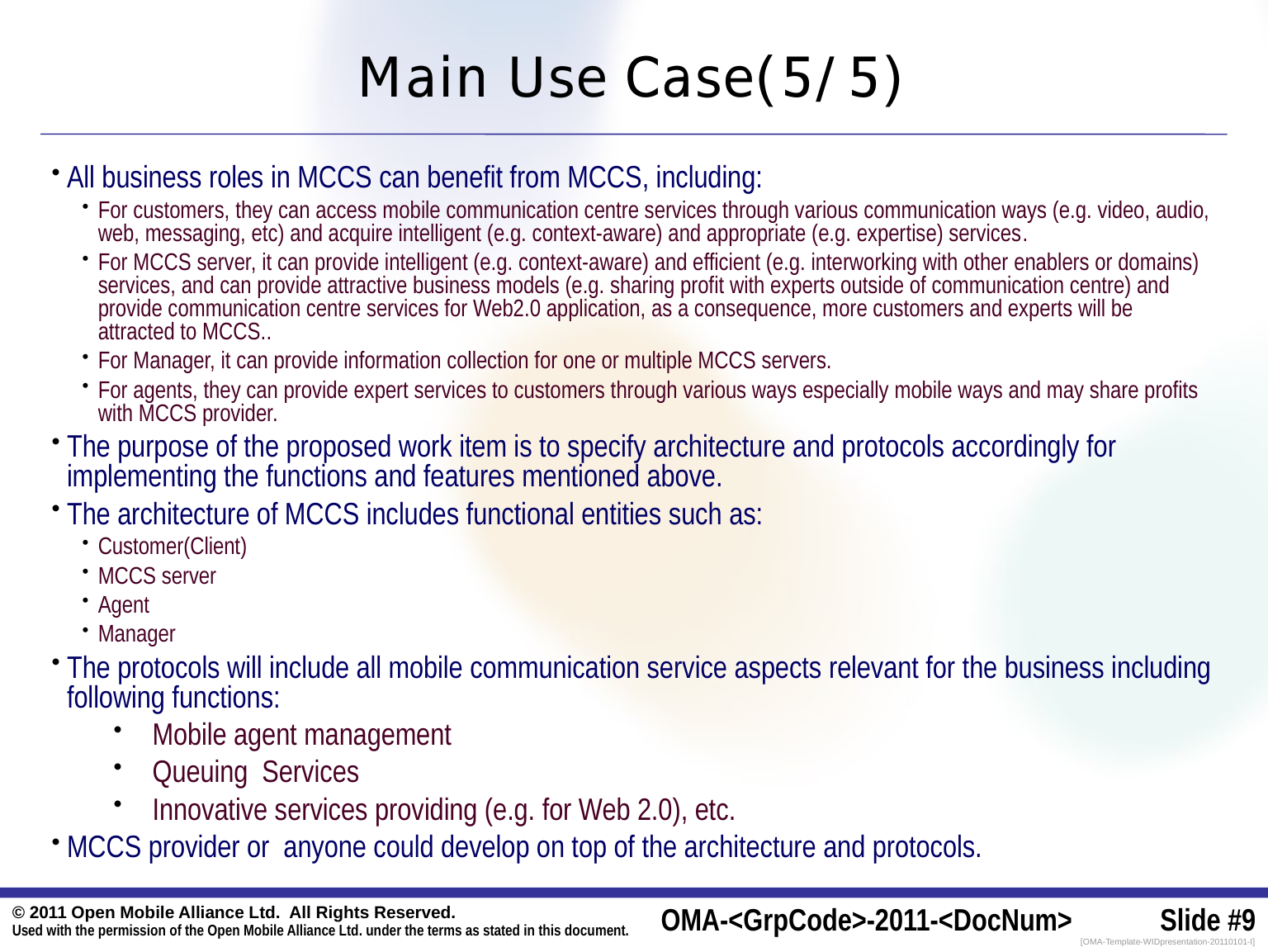

# Main Use Case(5/5)
All business roles in MCCS can benefit from MCCS, including:
For customers, they can access mobile communication centre services through various communication ways (e.g. video, audio, web, messaging, etc) and acquire intelligent (e.g. context-aware) and appropriate (e.g. expertise) services.
For MCCS server, it can provide intelligent (e.g. context-aware) and efficient (e.g. interworking with other enablers or domains) services, and can provide attractive business models (e.g. sharing profit with experts outside of communication centre) and provide communication centre services for Web2.0 application, as a consequence, more customers and experts will be attracted to MCCS..
For Manager, it can provide information collection for one or multiple MCCS servers.
For agents, they can provide expert services to customers through various ways especially mobile ways and may share profits with MCCS provider.
The purpose of the proposed work item is to specify architecture and protocols accordingly for implementing the functions and features mentioned above.
The architecture of MCCS includes functional entities such as:
Customer(Client)
MCCS server
Agent
Manager
The protocols will include all mobile communication service aspects relevant for the business including following functions:
Mobile agent management
Queuing  Services
Innovative services providing (e.g. for Web 2.0), etc.
MCCS provider or  anyone could develop on top of the architecture and protocols.